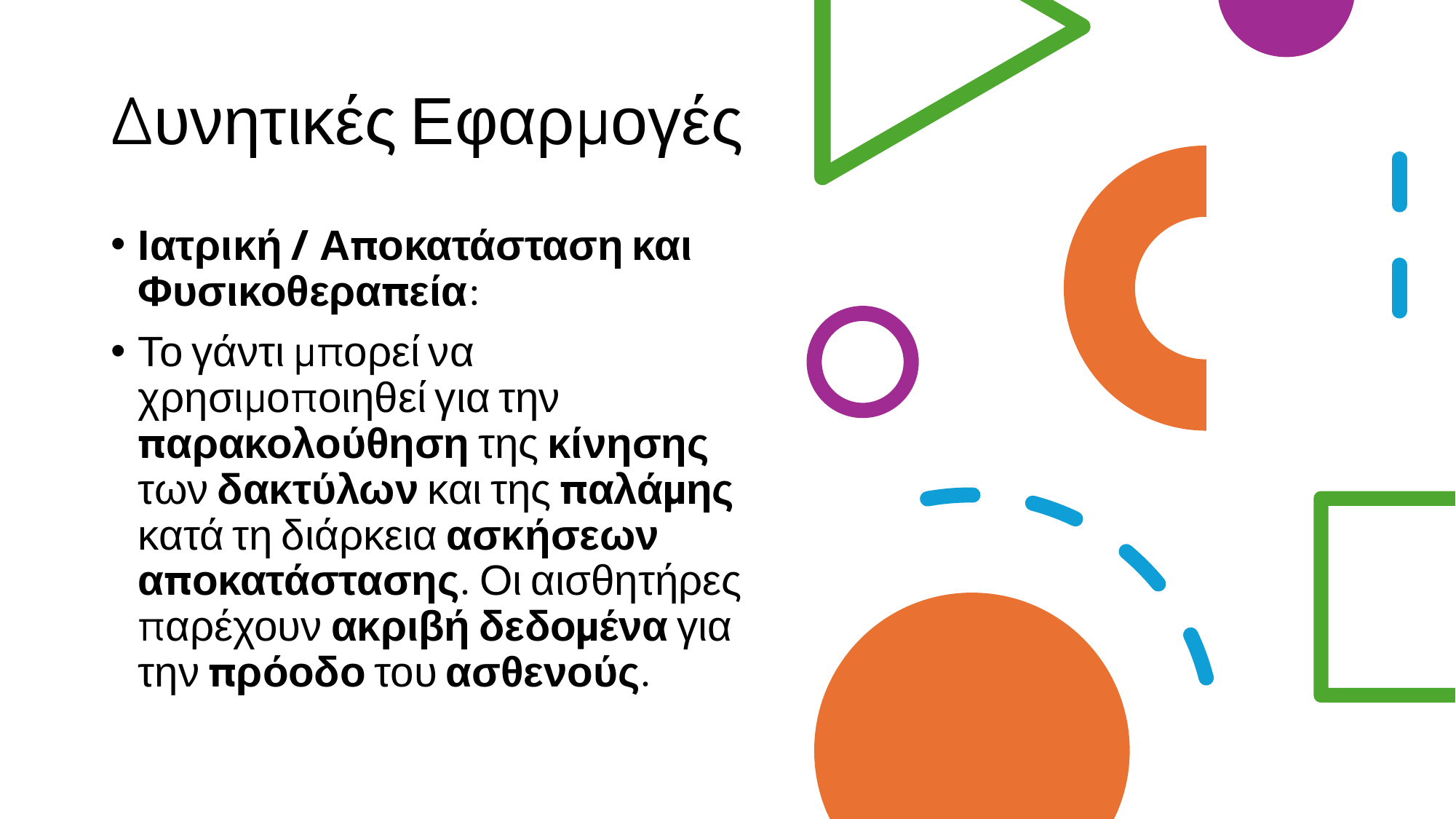

# Δυνητικές Εφαρμογές

Ιατρική / Αποκατάσταση και Φυσικοθεραπεία:
Το γάντι μπορεί να χρησιμοποιηθεί για την παρακολούθηση της κίνησης των δακτύλων και της παλάμης κατά τη διάρκεια ασκήσεων αποκατάστασης. Οι αισθητήρες παρέχουν ακριβή δεδομένα για την πρόοδο του ασθενούς.